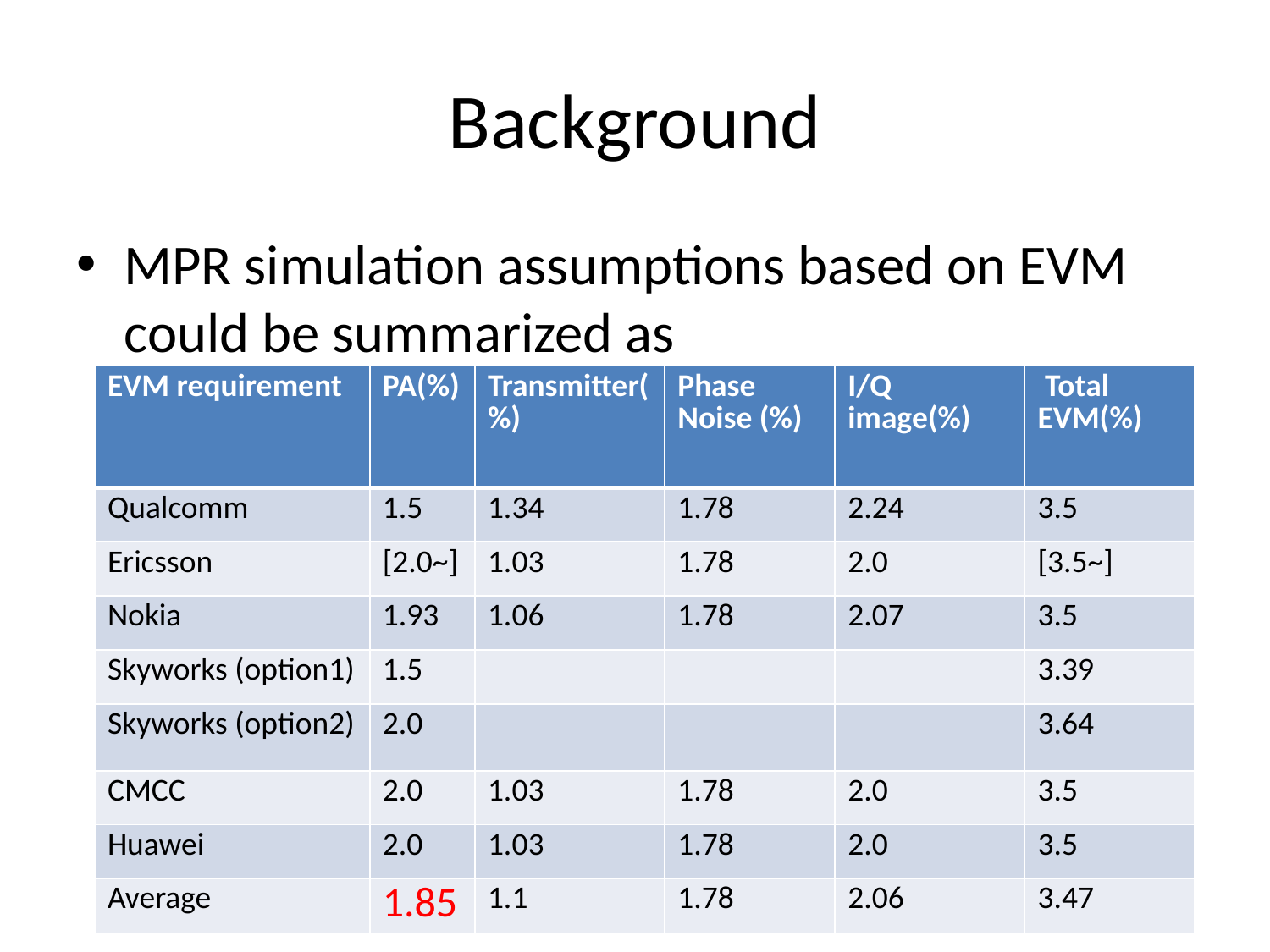

# Background
MPR simulation assumptions based on EVM could be summarized as
| EVM requirement | PA(%) | Transmitter(%) | Phase Noise (%) | I/Q image(%) | Total EVM(%) |
| --- | --- | --- | --- | --- | --- |
| Qualcomm | 1.5 | 1.34 | 1.78 | 2.24 | 3.5 |
| Ericsson | [2.0~] | 1.03 | 1.78 | 2.0 | [3.5~] |
| Nokia | 1.93 | 1.06 | 1.78 | 2.07 | 3.5 |
| Skyworks (option1) | 1.5 |  |  |  | 3.39 |
| Skyworks (option2) | 2.0 |  |  |  | 3.64 |
| CMCC | 2.0 | 1.03 | 1.78 | 2.0 | 3.5 |
| Huawei | 2.0 | 1.03 | 1.78 | 2.0 | 3.5 |
| Average | 1.85 | 1.1 | 1.78 | 2.06 | 3.47 |